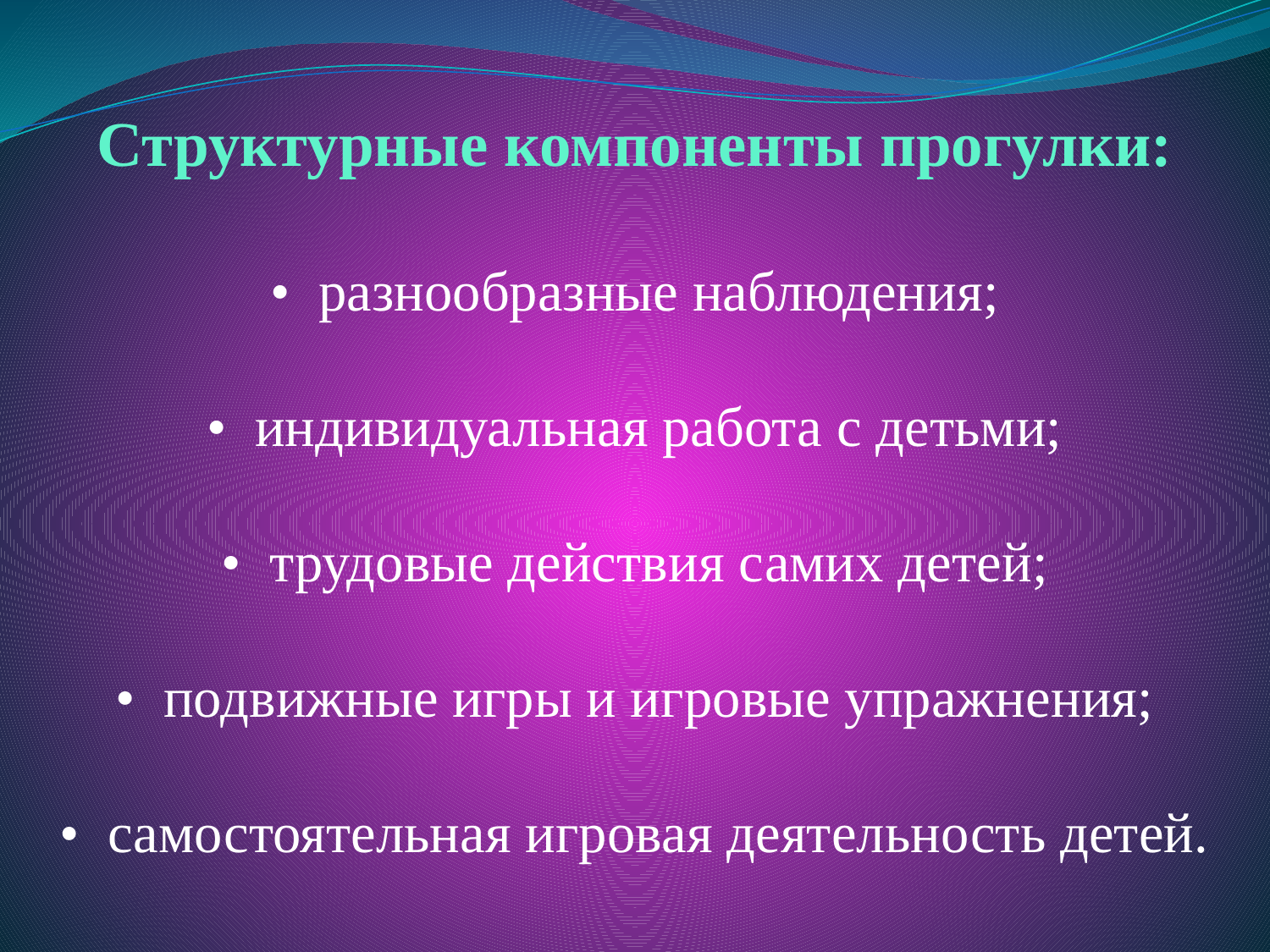

Структурные компоненты прогулки:

•  разнообразные наблюдения;

•  индивидуальная работа с детьми;

•  трудовые действия самих детей;

•  подвижные игры и игровые упражнения;

•  самостоятельная игровая деятельность детей.